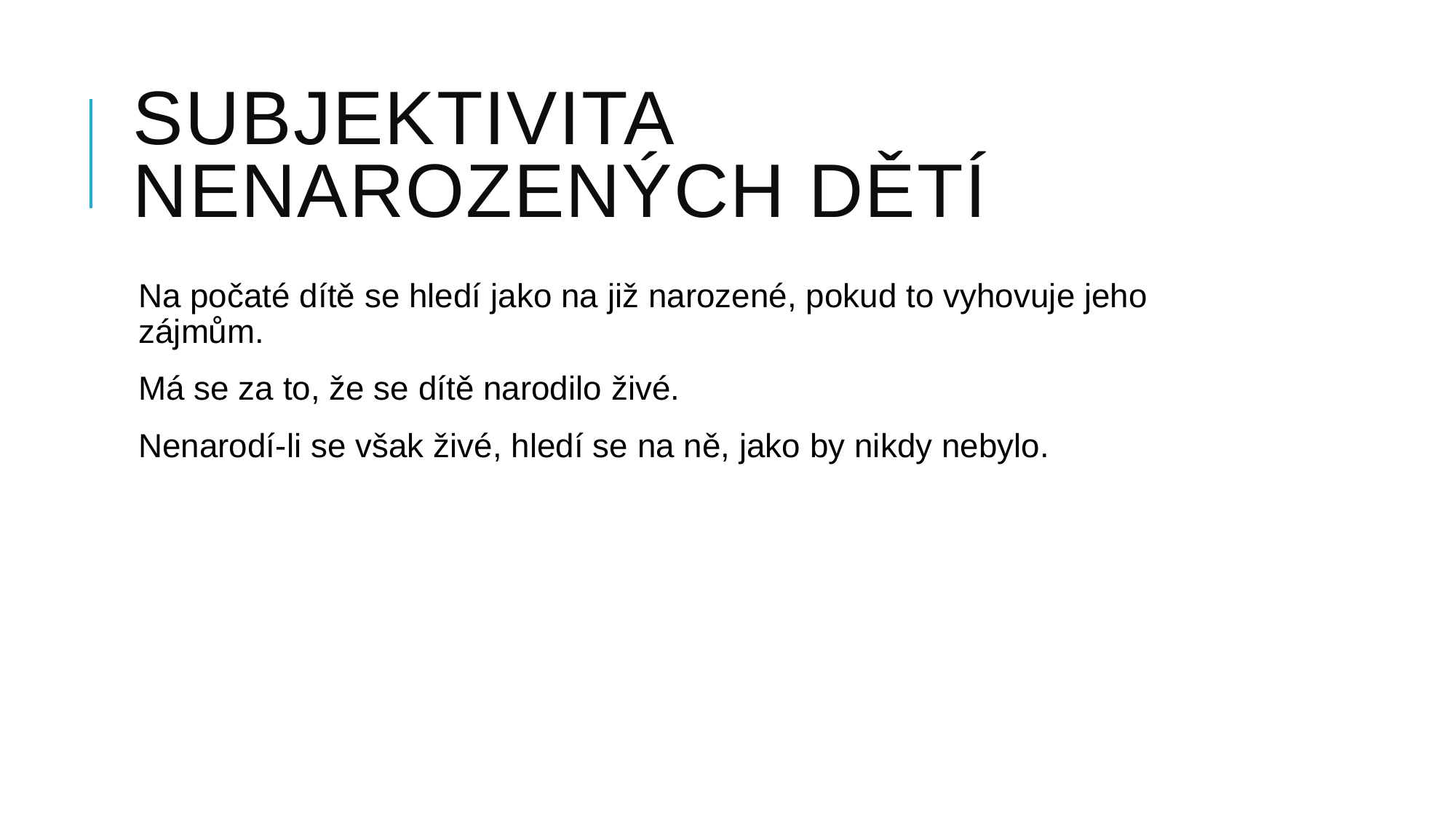

# Subjektivita nenarozených dětí
Na počaté dítě se hledí jako na již narozené, pokud to vyhovuje jeho zájmům.
Má se za to, že se dítě narodilo živé.
Nenarodí-li se však živé, hledí se na ně, jako by nikdy nebylo.